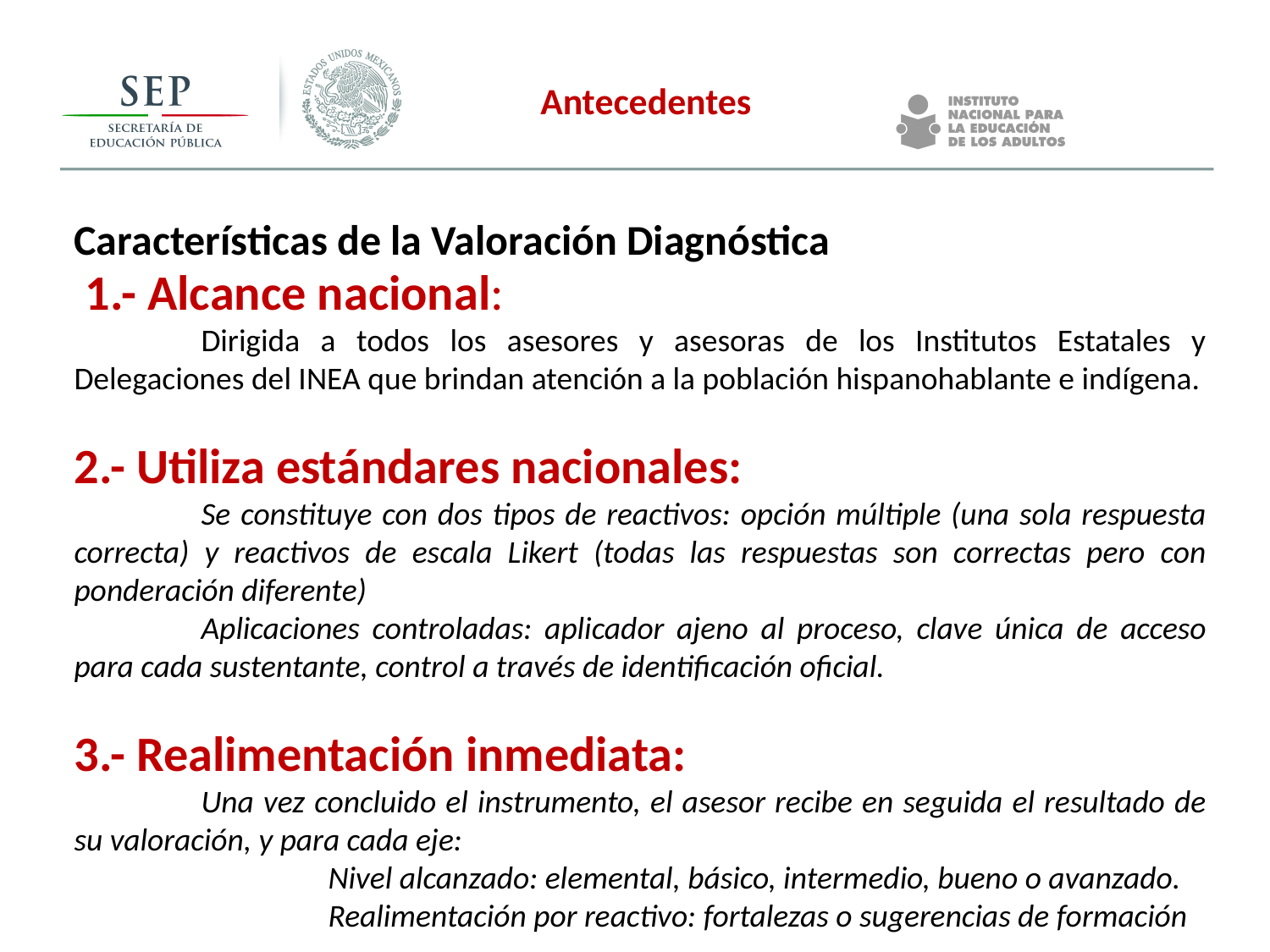

Antecedentes
Características de la Valoración Diagnóstica
 1.- Alcance nacional:
	Dirigida a todos los asesores y asesoras de los Institutos Estatales y Delegaciones del INEA que brindan atención a la población hispanohablante e indígena.

2.- Utiliza estándares nacionales:
	Se constituye con dos tipos de reactivos: opción múltiple (una sola respuesta correcta) y reactivos de escala Likert (todas las respuestas son correctas pero con ponderación diferente)
	Aplicaciones controladas: aplicador ajeno al proceso, clave única de acceso para cada sustentante, control a través de identificación oficial.

3.- Realimentación inmediata:
	Una vez concluido el instrumento, el asesor recibe en seguida el resultado de su valoración, y para cada eje:
		Nivel alcanzado: elemental, básico, intermedio, bueno o avanzado.
		Realimentación por reactivo: fortalezas o sugerencias de formación